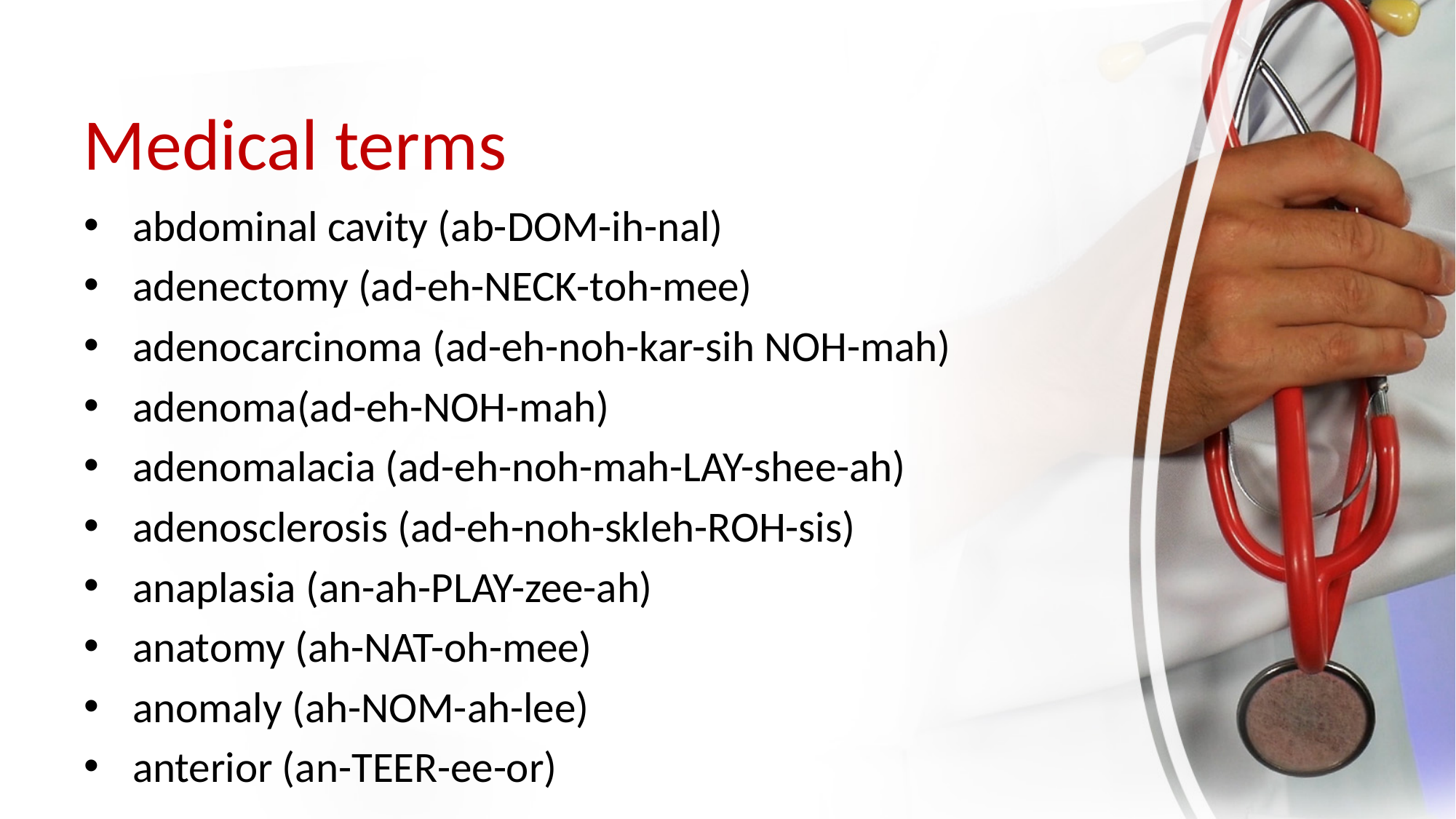

# Medical terms
abdominal cavity (ab-DOM-ih-nal)
adenectomy (ad-eh-NECK-toh-mee)
adenocarcinoma (ad-eh-noh-kar-sih NOH-mah)
adenoma(ad-eh-NOH-mah)
adenomalacia (ad-eh-noh-mah-LAY-shee-ah)
adenosclerosis (ad-eh-noh-skleh-ROH-sis)
anaplasia (an-ah-PLAY-zee-ah)
anatomy (ah-NAT-oh-mee)
anomaly (ah-NOM-ah-lee)
anterior (an-TEER-ee-or)